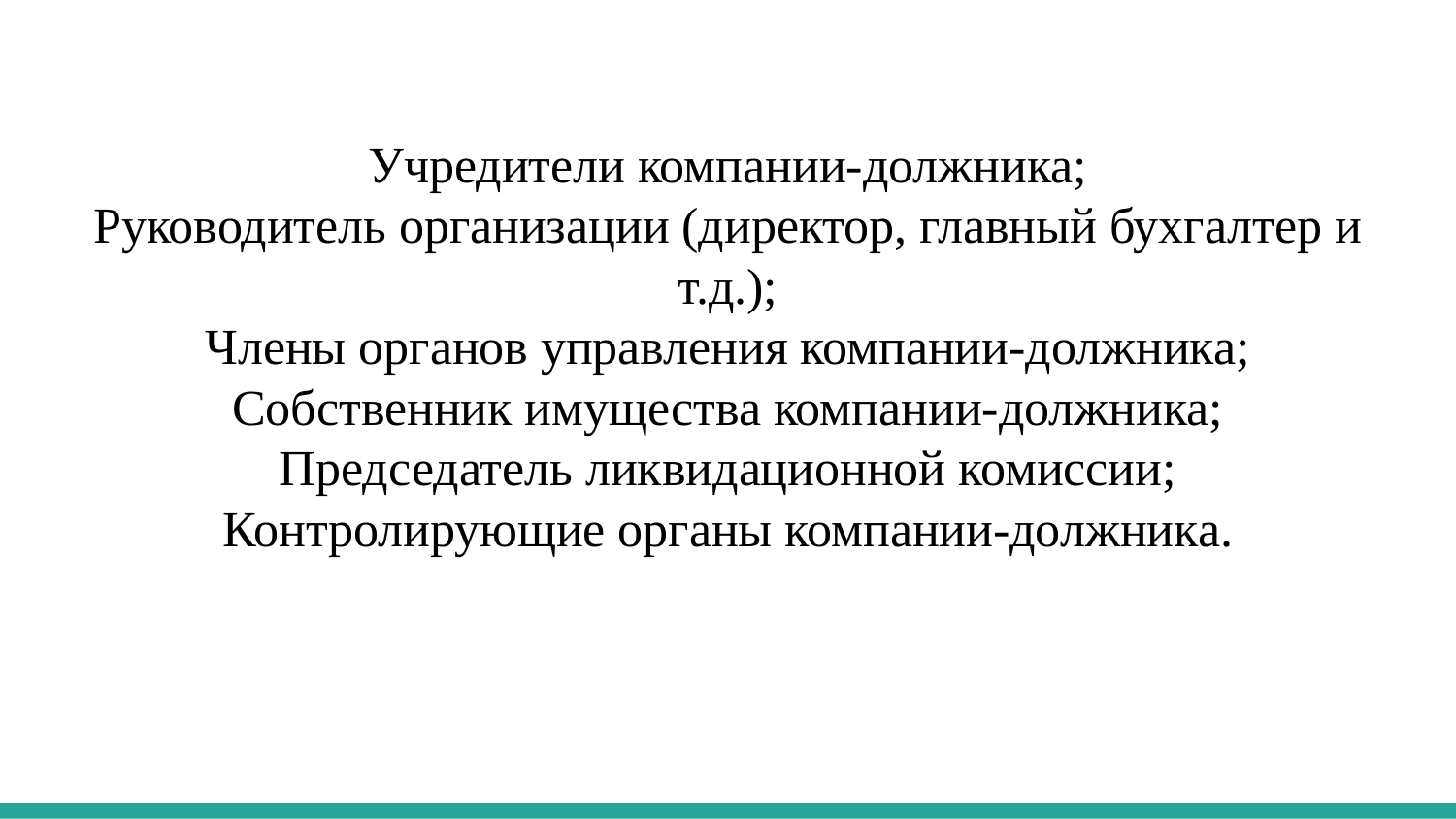

Учредители компании-должника;
Руководитель организации (директор, главный бухгалтер и т.д.);
Члены органов управления компании-должника;
Собственник имущества компании-должника;
Председатель ликвидационной комиссии;
Контролирующие органы компании-должника.